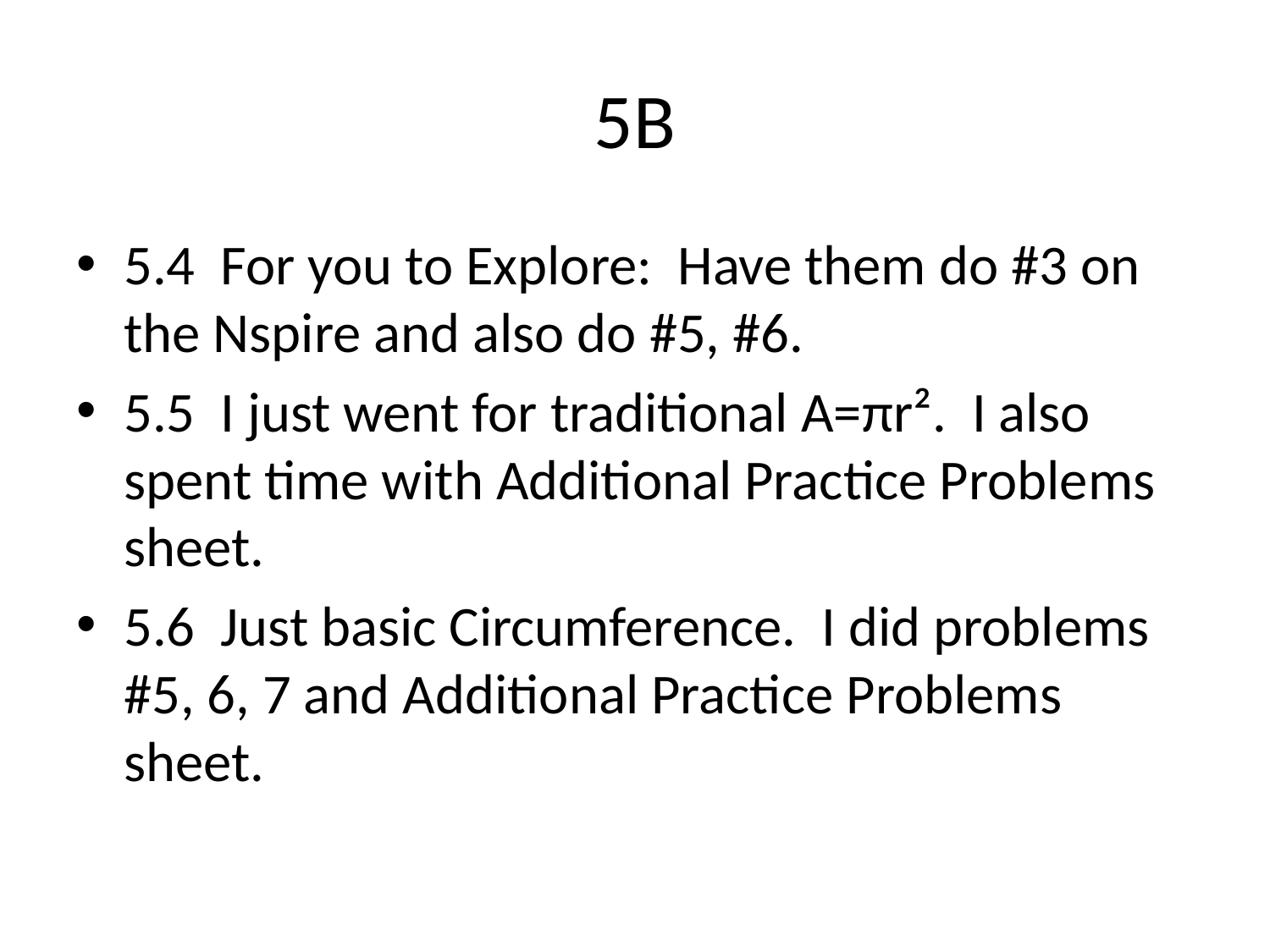

# 5B
5.4  For you to Explore:  Have them do #3 on the Nspire and also do #5, #6.
5.5  I just went for traditional A=πr².  I also spent time with Additional Practice Problems sheet.
5.6  Just basic Circumference.  I did problems #5, 6, 7 and Additional Practice Problems sheet.